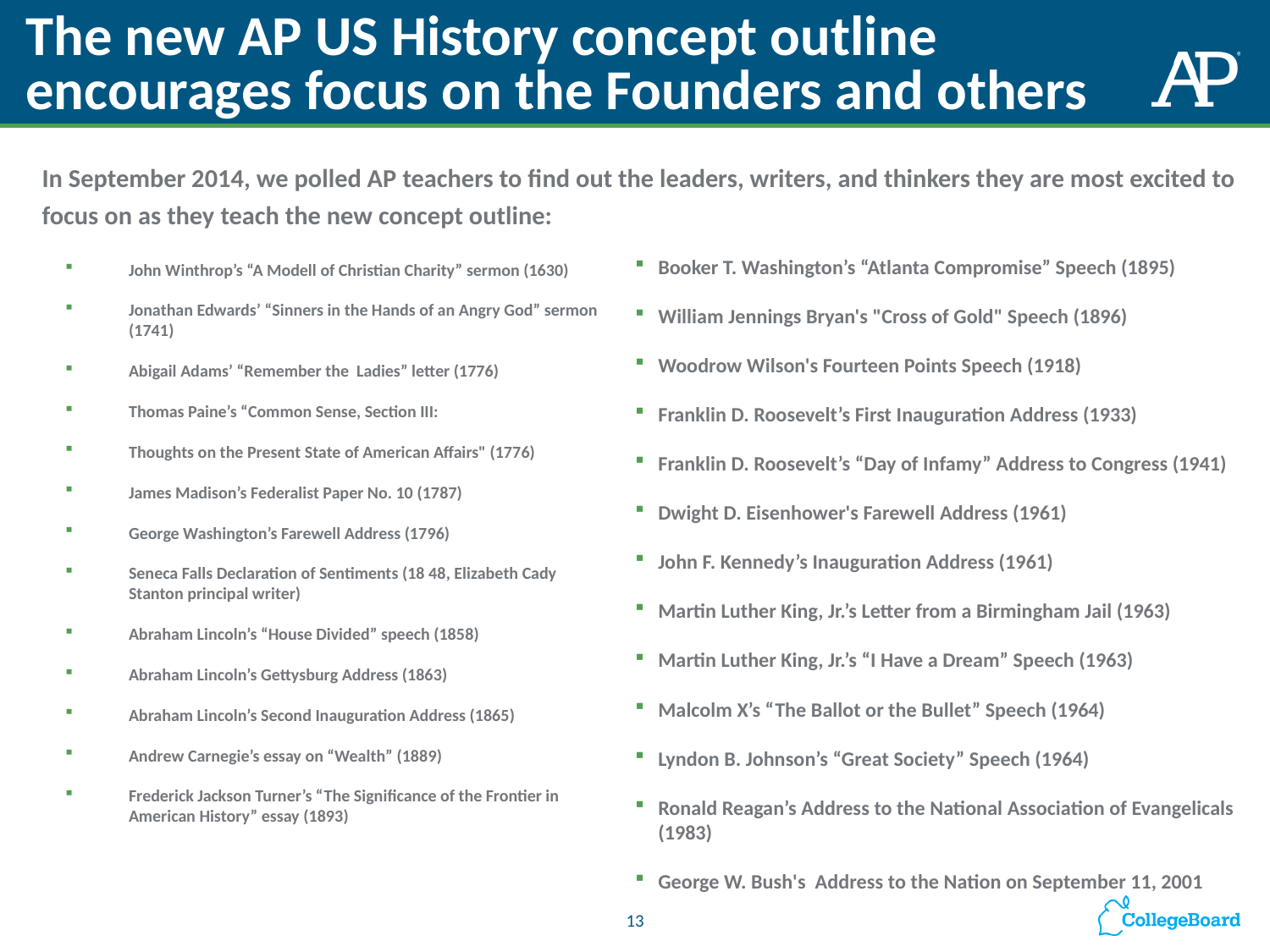

# The new AP US History concept outline encourages focus on the Founders and others

In September 2014, we polled AP teachers to find out the leaders, writers, and thinkers they are most excited to focus on as they teach the new concept outline:

John Winthrop’s “A Modell of Christian Charity” sermon (1630)

Jonathan Edwards’ “Sinners in the Hands of an Angry God” sermon (1741)

Abigail Adams’ “Remember the  Ladies” letter (1776)

Thomas Paine’s “Common Sense, Section III:

Thoughts on the Present State of American Affairs" (1776)

James Madison’s Federalist Paper No. 10 (1787)

George Washington’s Farewell Address (1796)

Seneca Falls Declaration of Sentiments (18 48, Elizabeth Cady Stanton principal writer)

Abraham Lincoln’s “House Divided” speech (1858)

Abraham Lincoln’s Gettysburg Address (1863)

Abraham Lincoln’s Second Inauguration Address (1865)

Andrew Carnegie’s essay on “Wealth” (1889)

Frederick Jackson Turner’s “The Significance of the Frontier in American History” essay (1893)

Booker T. Washington’s “Atlanta Compromise” Speech (1895)

William Jennings Bryan's "Cross of Gold" Speech (1896)

Woodrow Wilson's Fourteen Points Speech (1918)

Franklin D. Roosevelt’s First Inauguration Address (1933)

Franklin D. Roosevelt’s “Day of Infamy” Address to Congress (1941)

Dwight D. Eisenhower's Farewell Address (1961)

John F. Kennedy’s Inauguration Address (1961)

Martin Luther King, Jr.’s Letter from a Birmingham Jail (1963)

Martin Luther King, Jr.’s “I Have a Dream” Speech (1963)

Malcolm X’s “The Ballot or the Bullet” Speech (1964)

Lyndon B. Johnson’s “Great Society” Speech (1964)

Ronald Reagan’s Address to the National Association of Evangelicals (1983)

George W. Bush's  Address to the Nation on September 11, 2001

13